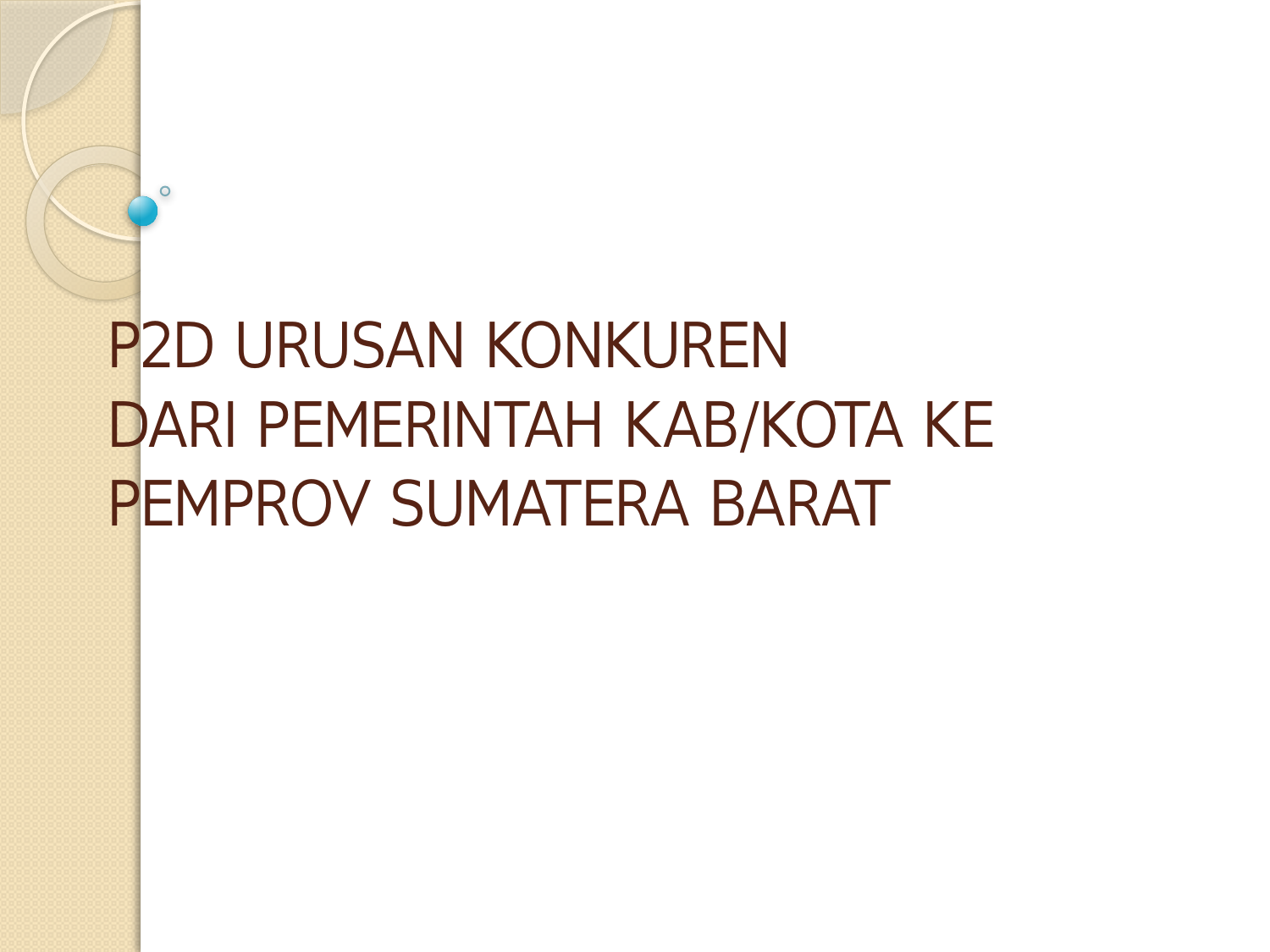

# P2D URUSAN KONKUREN DARI PEMERINTAH KAB/KOTA KE PEMPROV SUMATERA BARAT